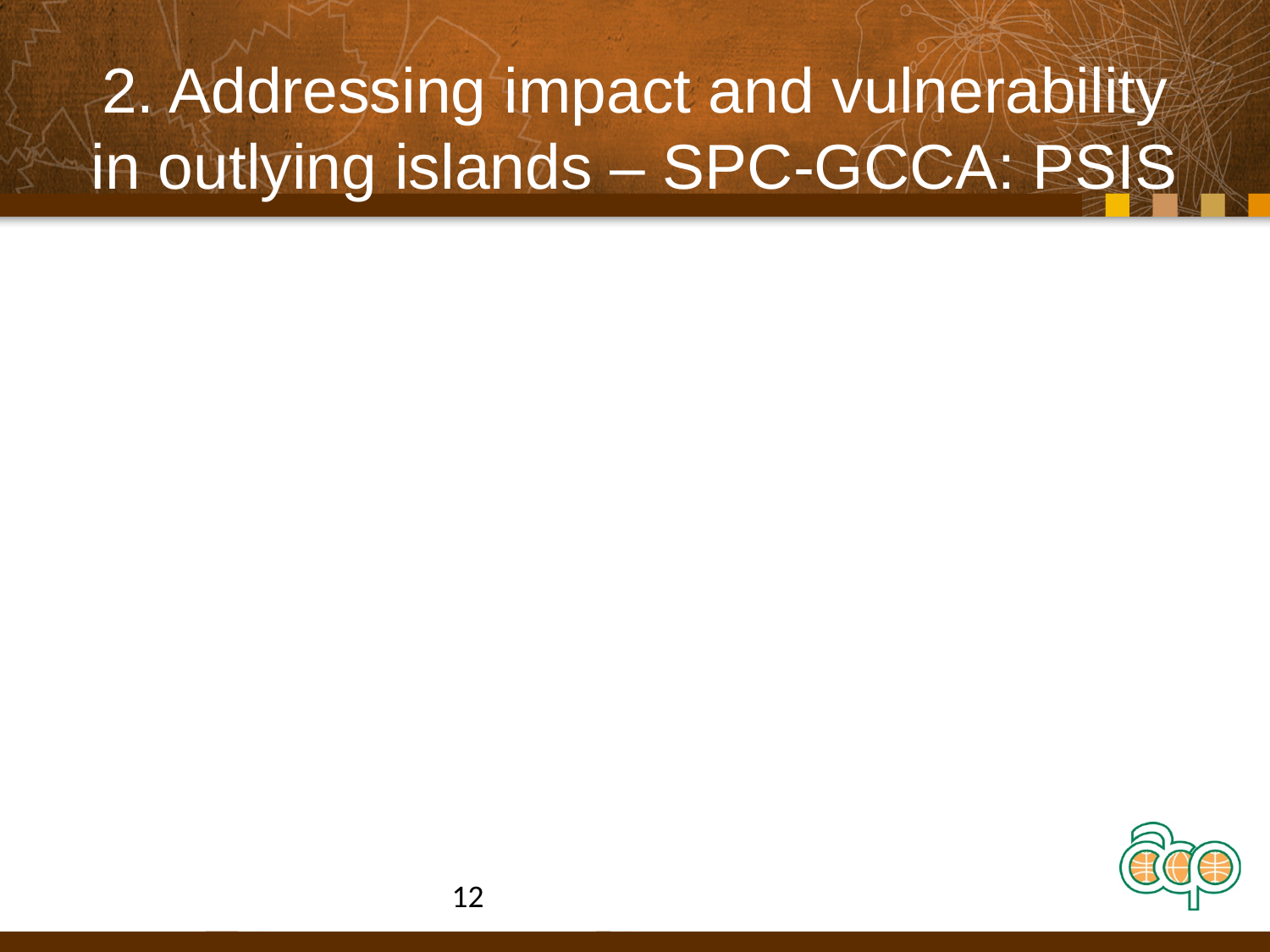

# 2. Addressing impact and vulnerability in outlying islands – SPC-GCCA: PSIS

12